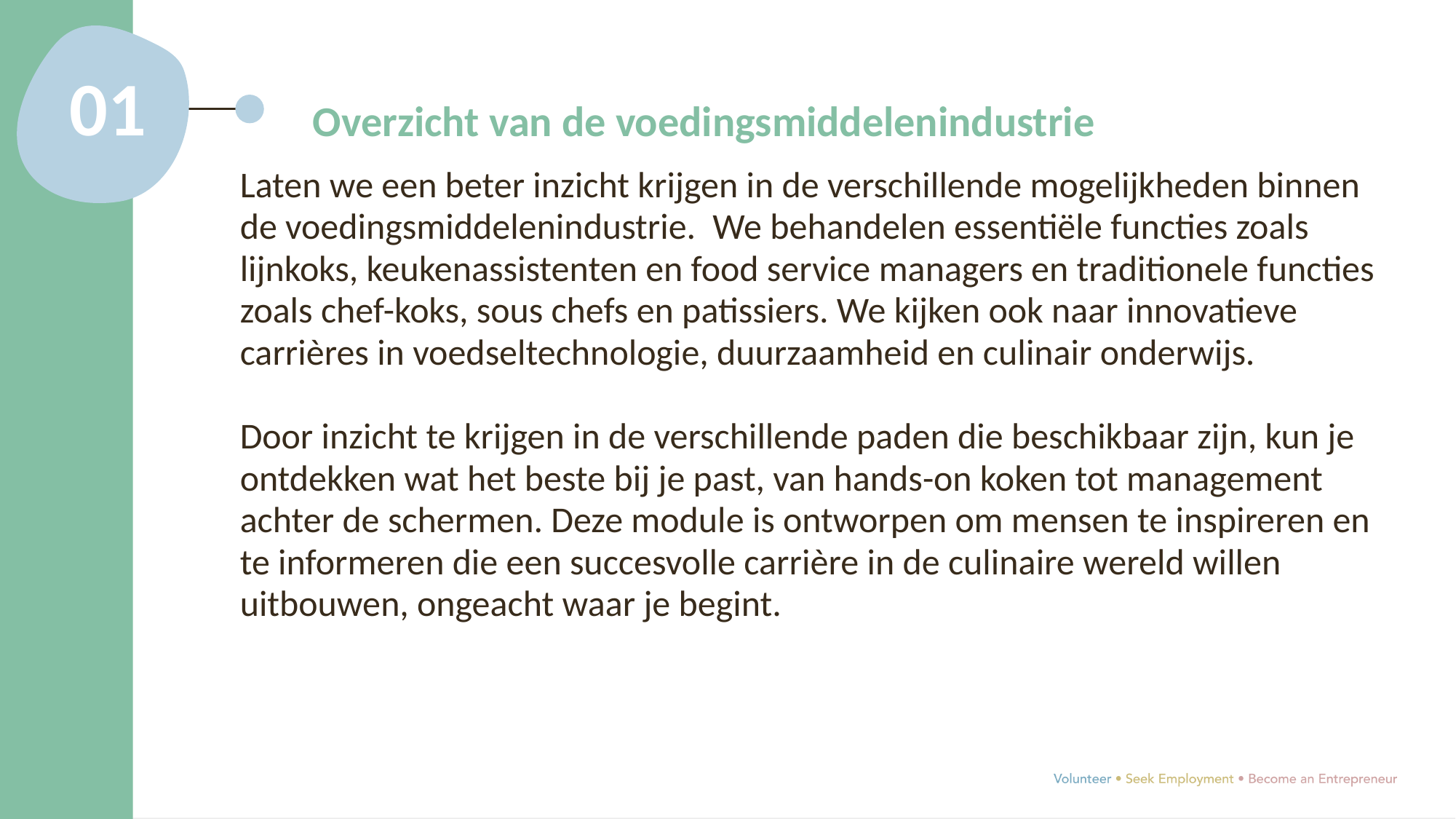

01
Overzicht van de voedingsmiddelenindustrie

Laten we een beter inzicht krijgen in de verschillende mogelijkheden binnen de voedingsmiddelenindustrie.  We behandelen essentiële functies zoals lijnkoks, keukenassistenten en food service managers en traditionele functies zoals chef-koks, sous chefs en patissiers. We kijken ook naar innovatieve carrières in voedseltechnologie, duurzaamheid en culinair onderwijs.

Door inzicht te krijgen in de verschillende paden die beschikbaar zijn, kun je ontdekken wat het beste bij je past, van hands-on koken tot management achter de schermen. Deze module is ontworpen om mensen te inspireren en te informeren die een succesvolle carrière in de culinaire wereld willen uitbouwen, ongeacht waar je begint.